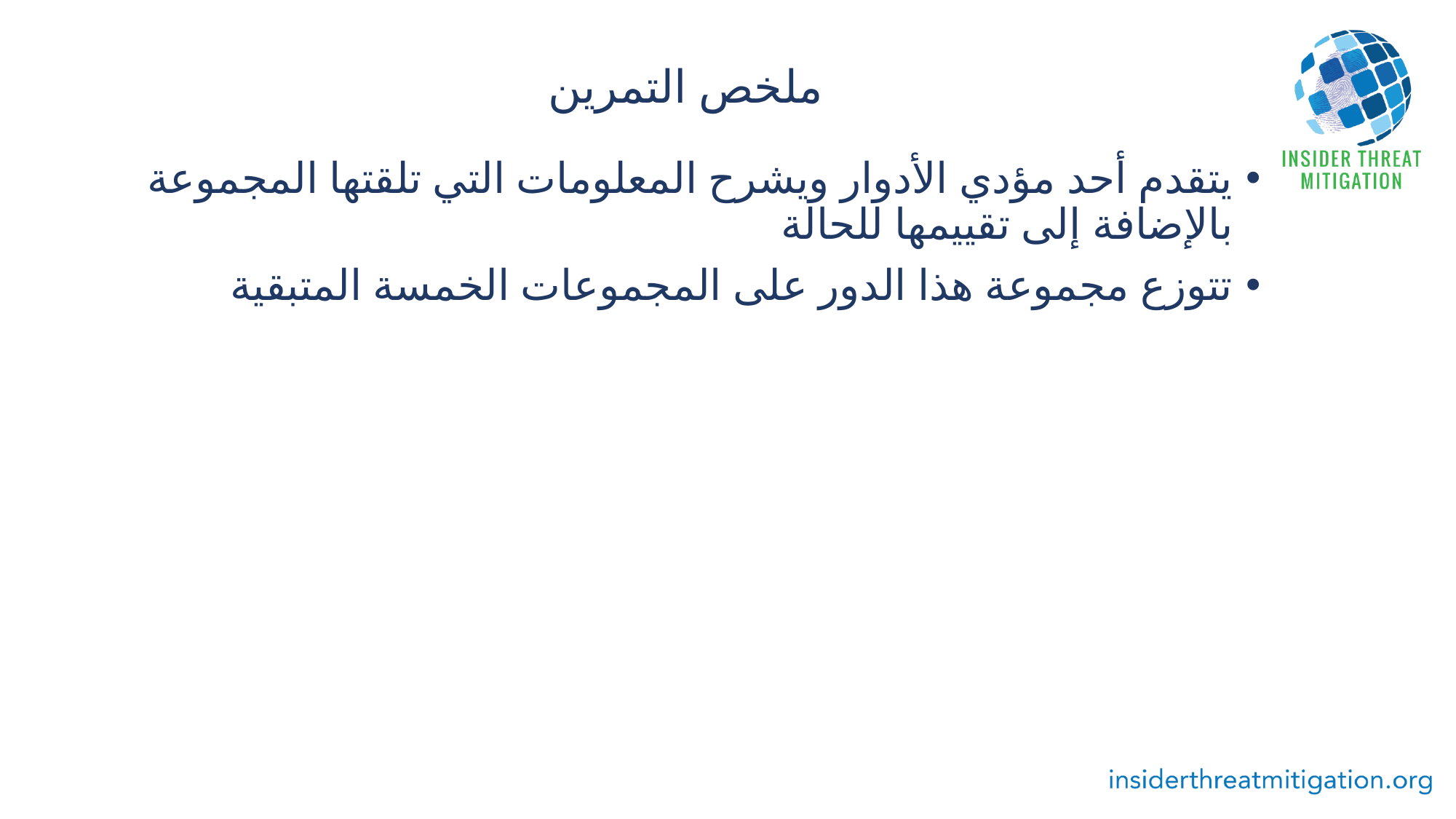

# ملخص التمرين
يتقدم أحد مؤدي الأدوار ويشرح المعلومات التي تلقتها المجموعة بالإضافة إلى تقييمها للحالة
تتوزع مجموعة هذا الدور على المجموعات الخمسة المتبقية